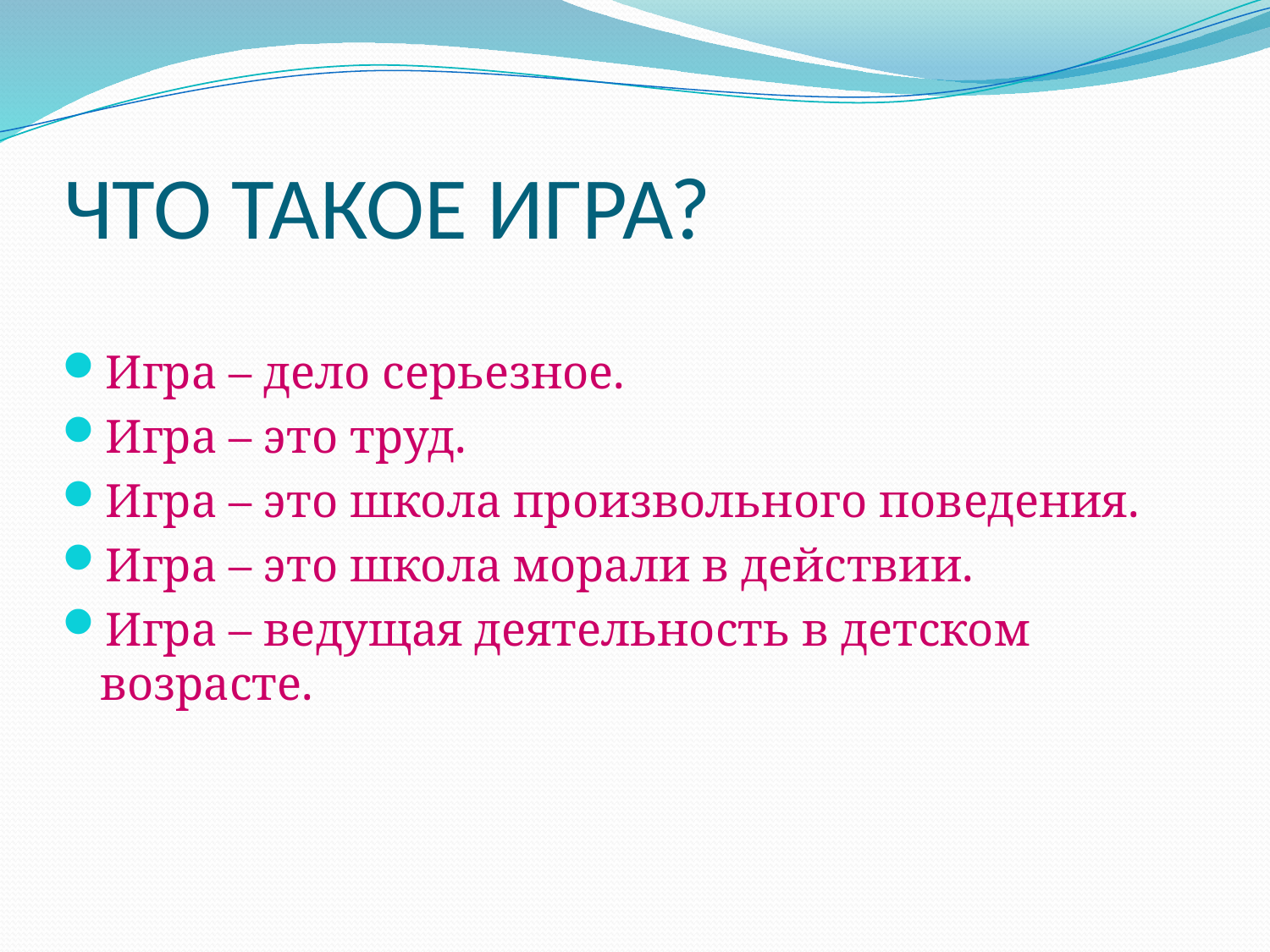

# ЧТО ТАКОЕ ИГРА?
Игра – дело серьезное.
Игра – это труд.
Игра – это школа произвольного поведения.
Игра – это школа морали в действии.
Игра – ведущая деятельность в детском возрасте.